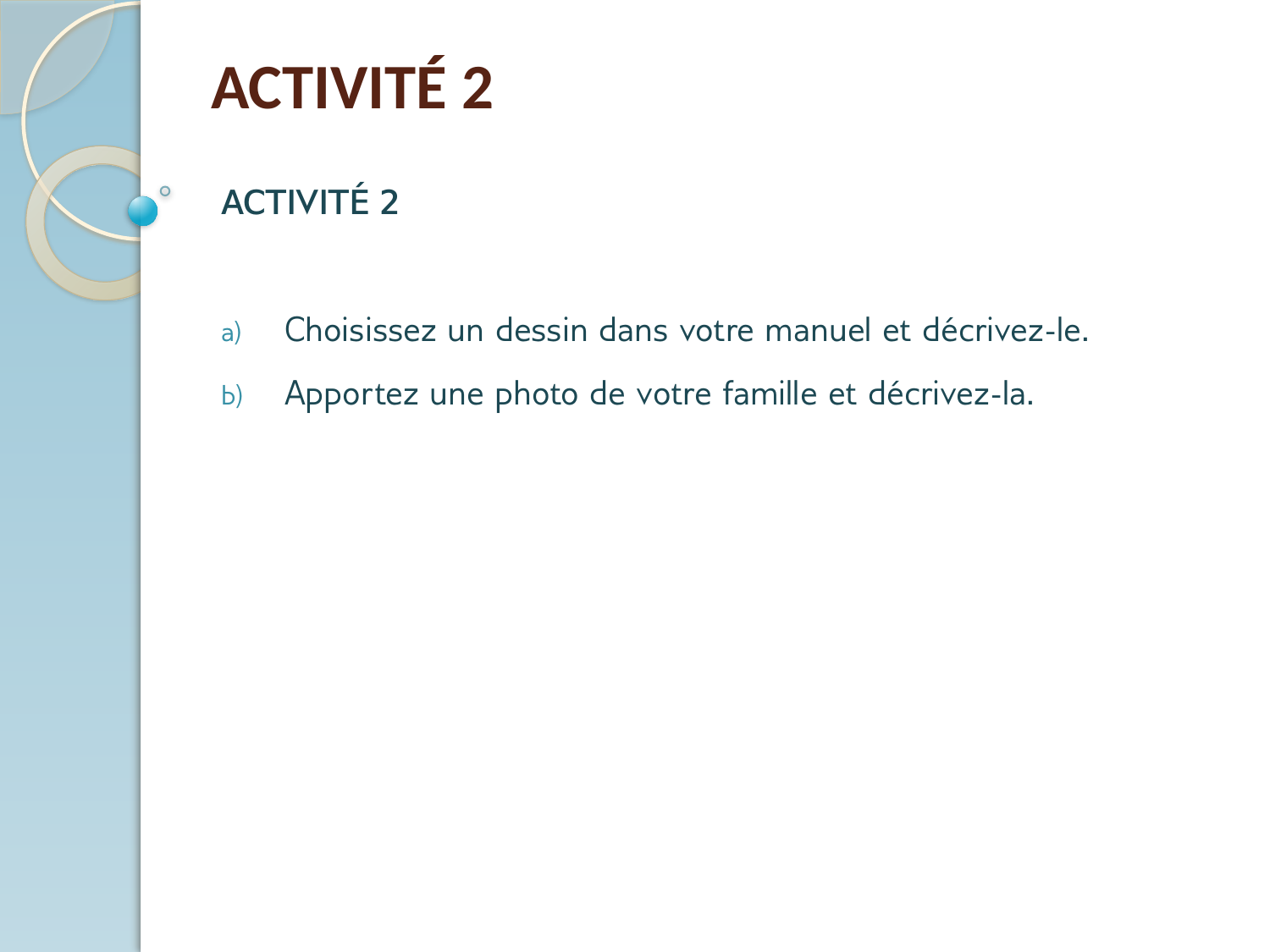

# ACTIVITÉ 2

ACTIVITÉ 2

Choisissez un dessin dans votre manuel et décrivez-le.
Apportez une photo de votre famille et décrivez-la.